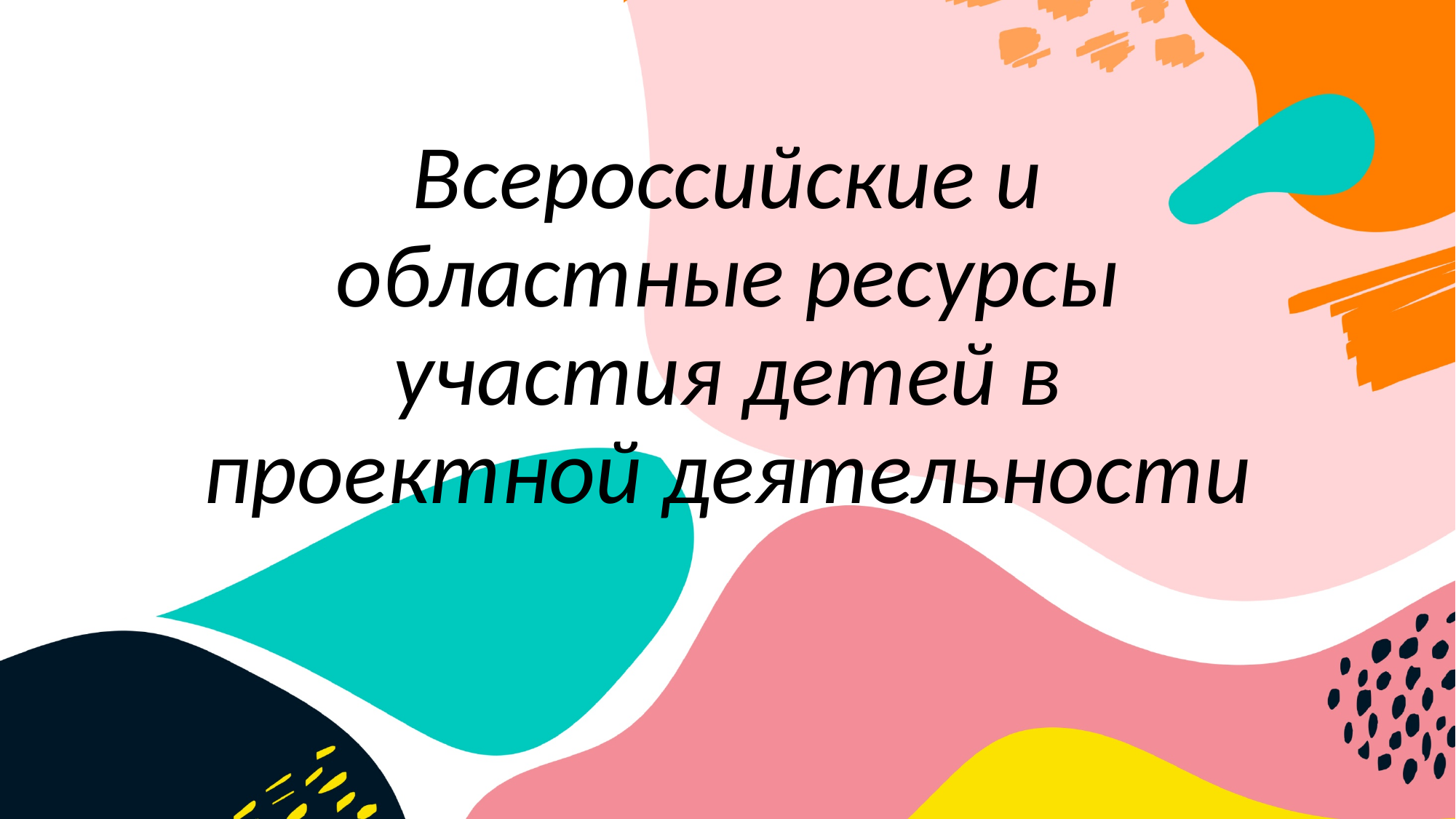

# Всероссийские и областные ресурсы участия детей в проектной деятельности